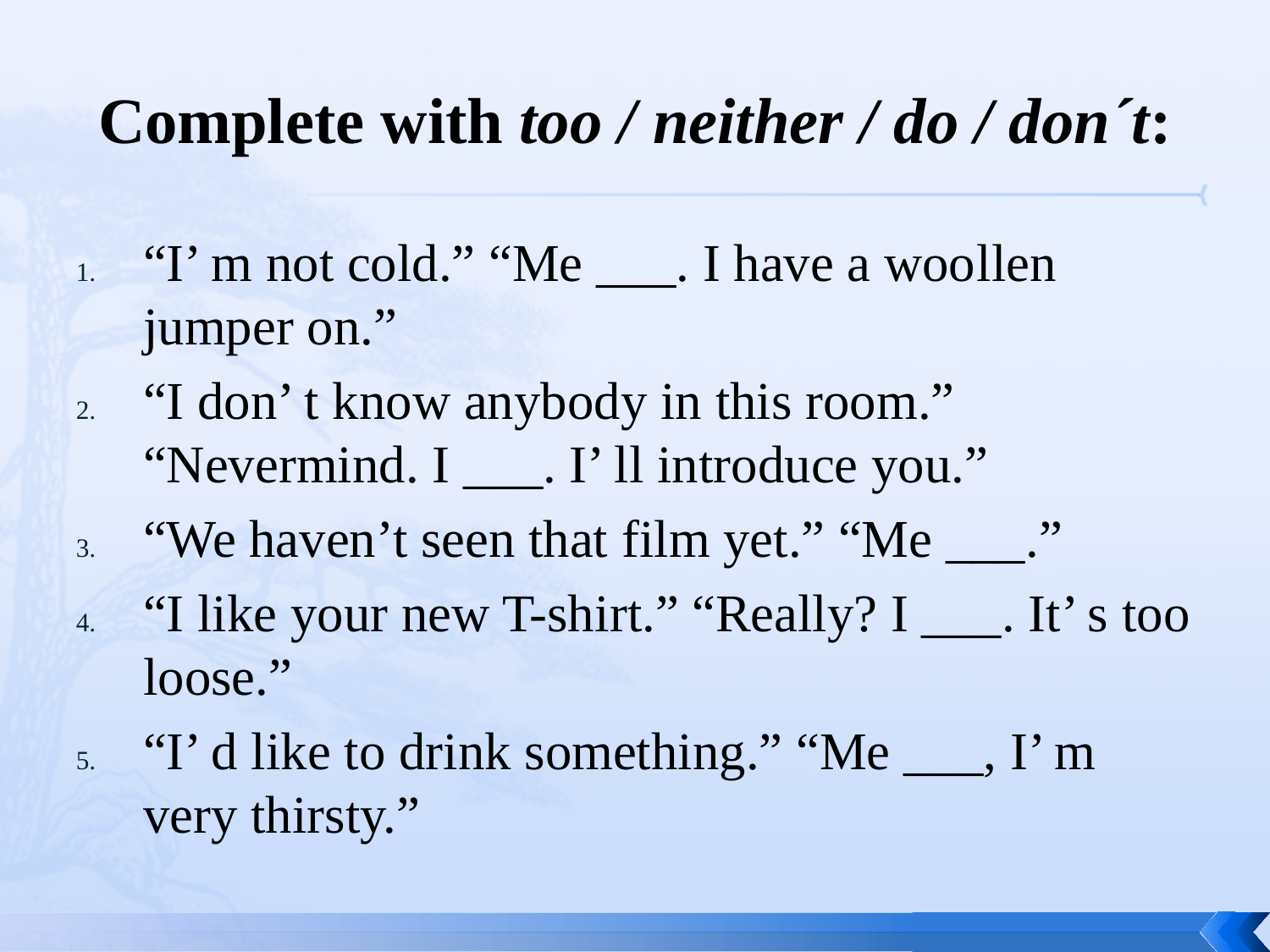

# Complete with too / neither / do / don´t:
“I’ m not cold.” “Me ___. I have a woollen jumper on.”
“I don’ t know anybody in this room.” “Nevermind. I ___. I’ ll introduce you.”
“We haven’t seen that film yet.” “Me ___.”
“I like your new T-shirt.” “Really? I ___. It’ s too loose.”
“I’ d like to drink something.” “Me ___, I’ m very thirsty.”